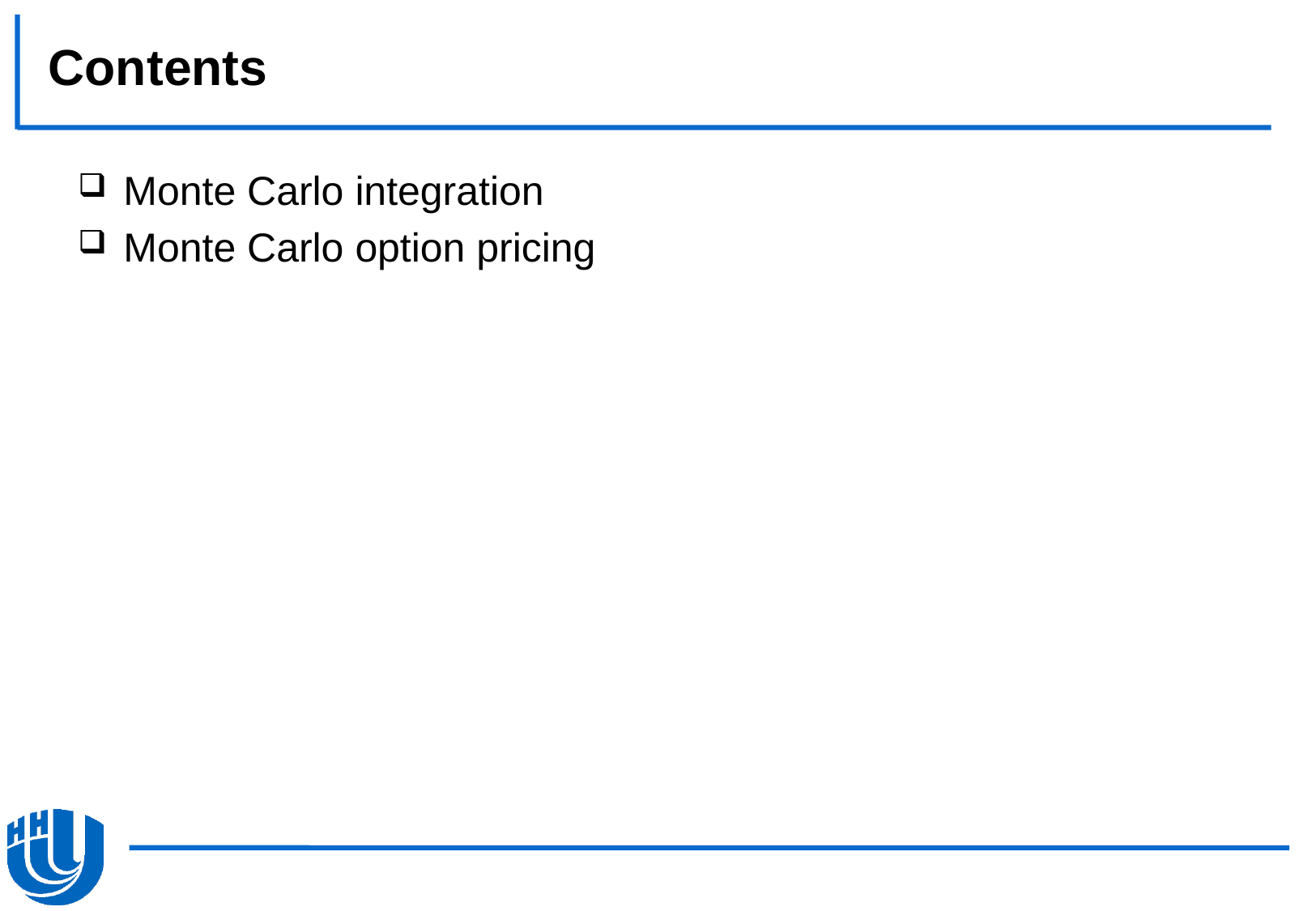

# Contents
Monte Carlo integration
Monte Carlo option pricing